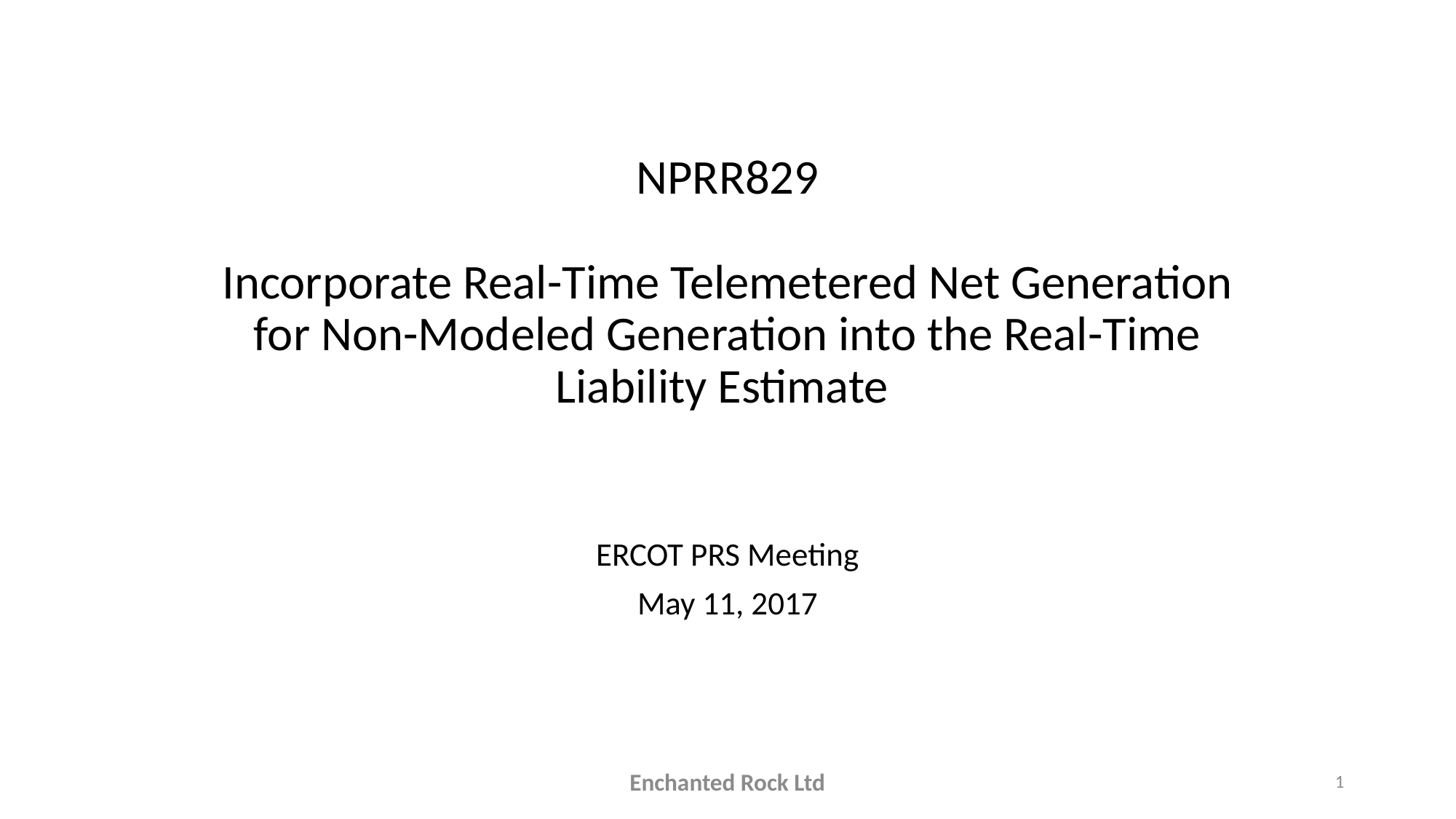

# NPRR829 Incorporate Real-Time Telemetered Net Generation for Non-Modeled Generation into the Real-Time Liability Estimate

ERCOT PRS Meeting
May 11, 2017
Enchanted Rock Ltd
1